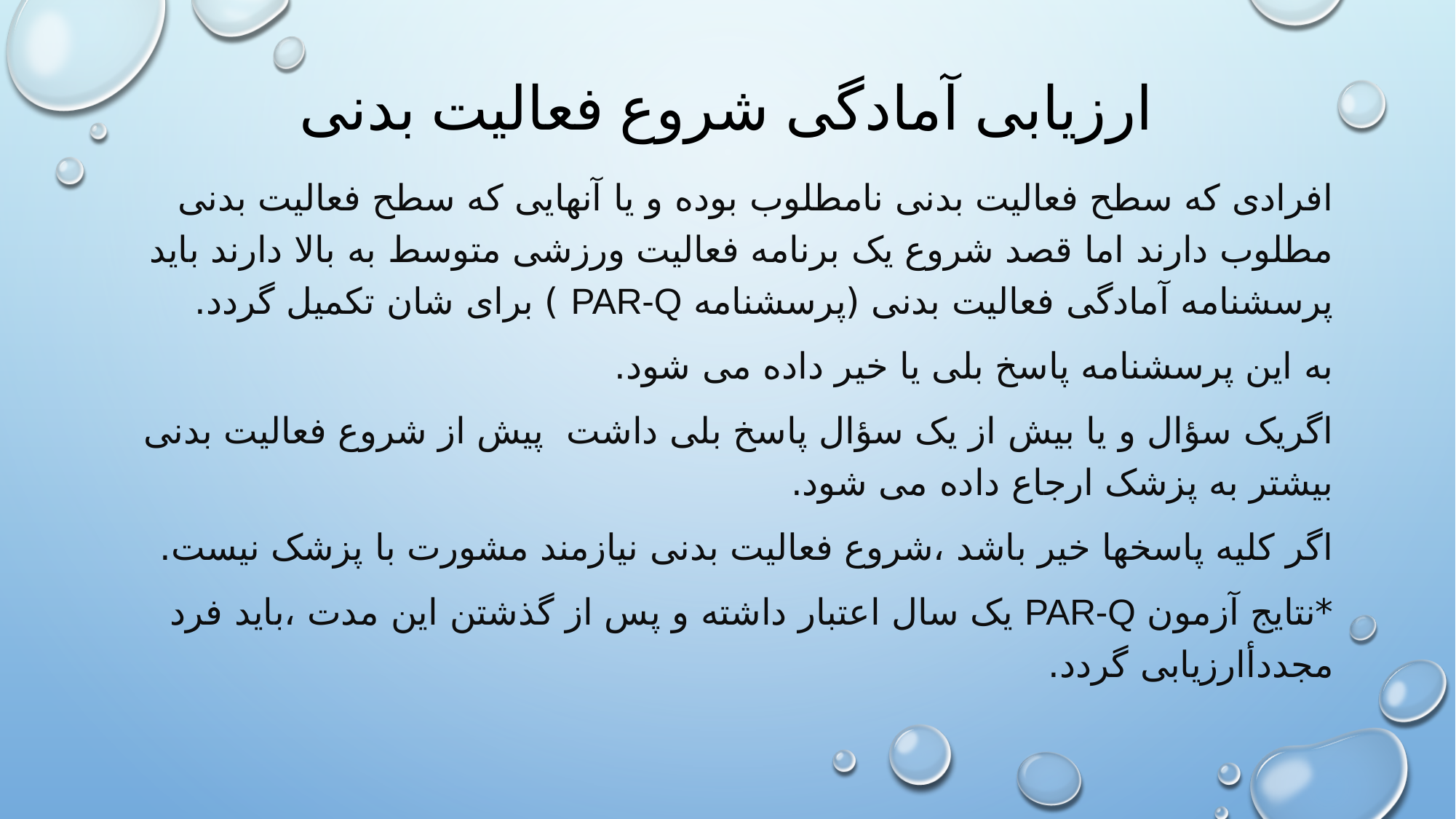

# ارزیابی آمادگی شروع فعالیت بدنی
افرادی که سطح فعالیت بدنی نامطلوب بوده و یا آنهایی که سطح فعالیت بدنی مطلوب دارند اما قصد شروع یک برنامه فعالیت ورزشی متوسط به بالا دارند باید پرسشنامه آمادگی فعالیت بدنی (پرسشنامه PAR-Q ) برای شان تکمیل گردد.
به این پرسشنامه پاسخ بلی یا خیر داده می شود.
اگریک سؤال و یا بیش از یک سؤال پاسخ بلی داشت  پیش از شروع فعالیت بدنی بیشتر به پزشک ارجاع داده می شود.
اگر کلیه پاسخها خیر باشد ،شروع فعالیت بدنی نیازمند مشورت با پزشک نیست.
*نتایج آزمون PAR-Q یک سال اعتبار داشته و پس از گذشتن این مدت ،باید فرد مجددأارزیابی گردد.